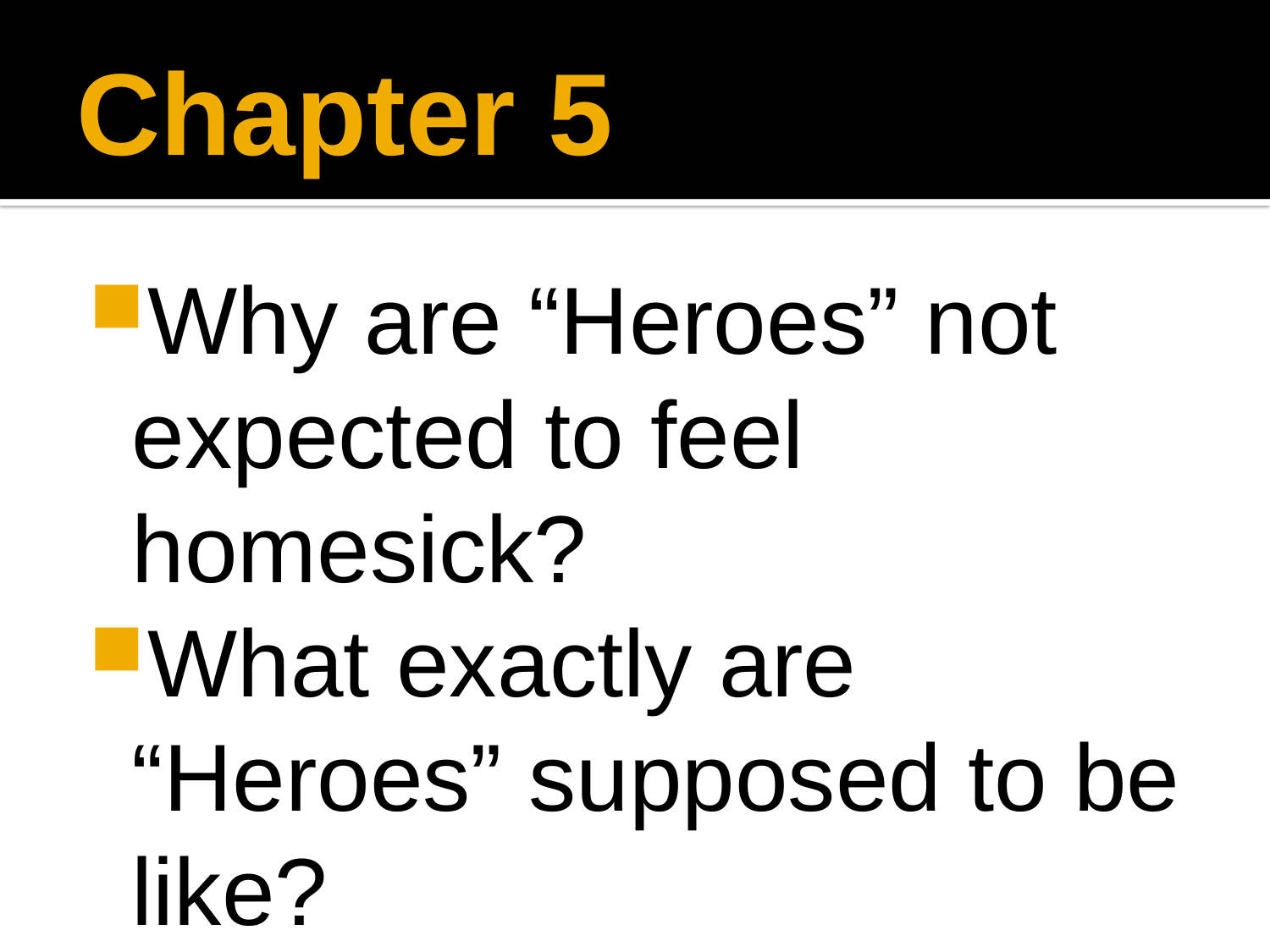

# Chapter 5
Why are “Heroes” not expected to feel homesick?
What exactly are “Heroes” supposed to be like?